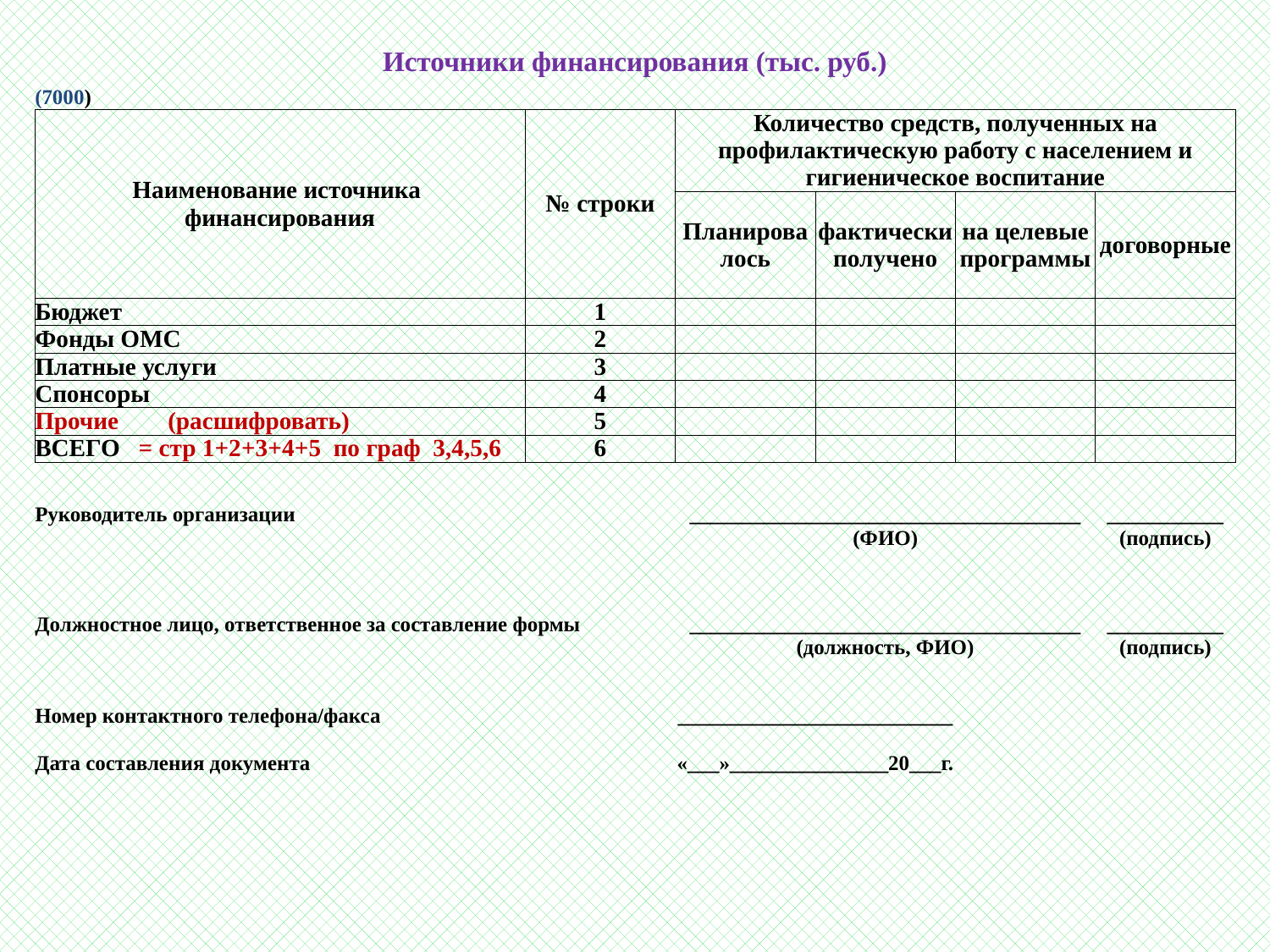

| Источники финансирования (тыс. руб.) |  |  |  |  |  |  |
| --- | --- | --- | --- | --- | --- | --- |
| (7000) |  |  |  |  |  |  |
| Наименование источника финансирования | № строки |  | Количество средств, полученных на профилактическую работу с населением и гигиеническое воспитание |  |  |  |
|  |  |  | Планирова лось | фактически получено | на целевые программы | договорные |
| Бюджет | 1 |  |  |  |  |  |
| Фонды ОМС | 2 |  |  |  |  |  |
| Платные услуги | 3 |  |  |  |  |  |
| Спонсоры | 4 |  |  |  |  |  |
| Прочие (расшифровать) | 5 |  |  |  |  |  |
| ВСЕГО = стр 1+2+3+4+5 по граф 3,4,5,6 | 6 |  |  |  |  |  |
|  |  |  |  |  |  |  |
| Руководитель организации |  |  | \_\_\_\_\_\_\_\_\_\_\_\_\_\_\_\_\_\_\_\_\_\_\_\_\_\_\_\_\_\_\_\_\_\_\_\_\_ |  |  | \_\_\_\_\_\_\_\_\_\_\_ |
|  |  |  | (ФИО) |  |  | (подпись) |
| Должностное лицо, ответственное за составление формы |  |  |  |  |  |  |
|  |  |  |  |  |  |  |
|  |  |  | \_\_\_\_\_\_\_\_\_\_\_\_\_\_\_\_\_\_\_\_\_\_\_\_\_\_\_\_\_\_\_\_\_\_\_\_\_ |  |  | \_\_\_\_\_\_\_\_\_\_\_ |
|  |  |  | (должность, ФИО) |  |  | (подпись) |
|  |  |  |  |  |  |  |
| Номер контактного телефона/факса |  |  |  |  |  |  |
|  |  |  | \_\_\_\_\_\_\_\_\_\_\_\_\_\_\_\_\_\_\_\_\_\_\_\_\_\_ |  |  |  |
|  |  |  |  |  |  |  |
| Дата составления документа |  |  | «\_\_\_»\_\_\_\_\_\_\_\_\_\_\_\_\_\_\_20\_\_\_г. |  |  |  |
|  |  |  |  |  |  |  |